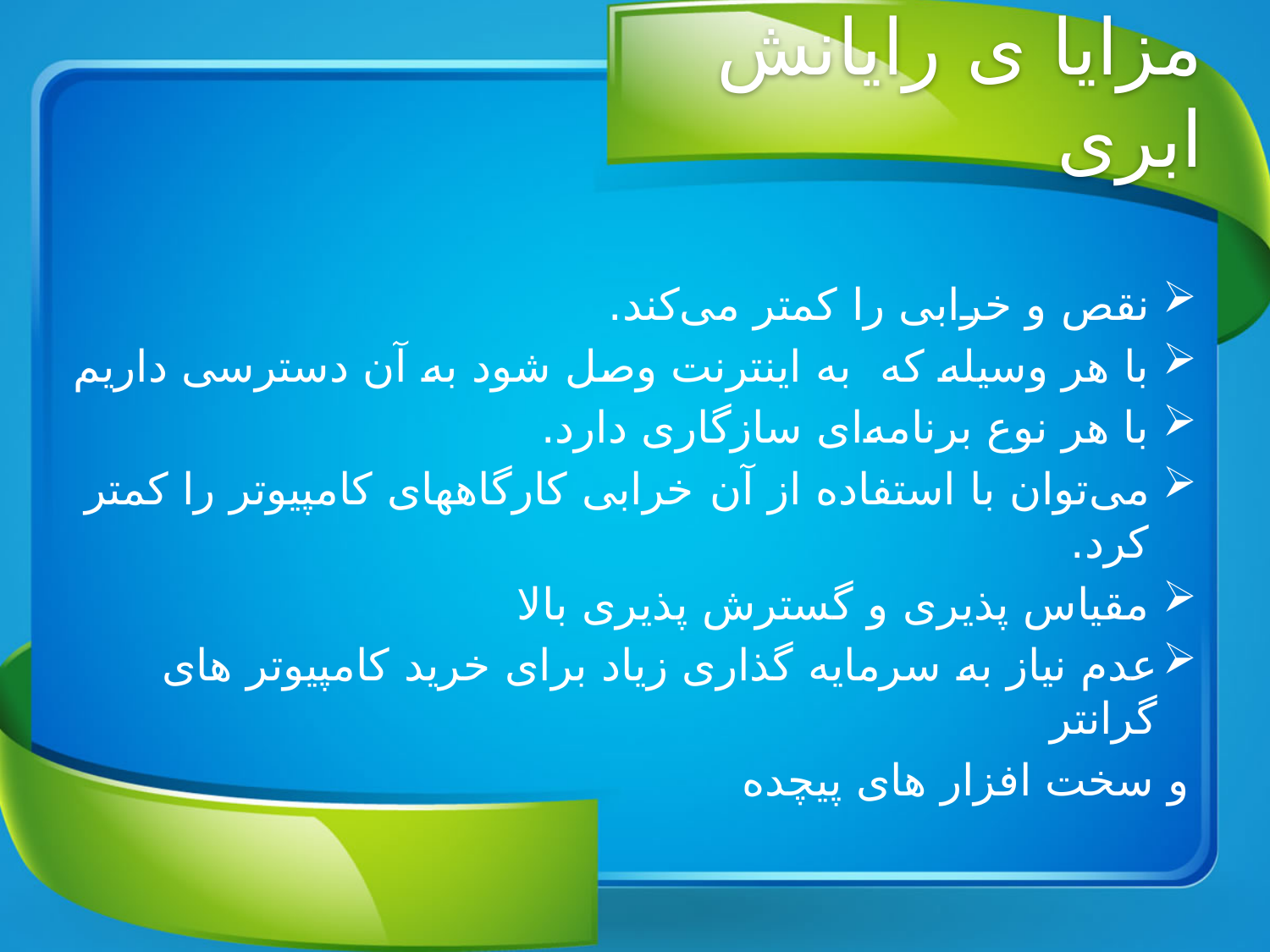

# مزایا ی رایانش ابری

نقص و خرابی را کمتر می‌کند.
با هر وسیله که  به اینترنت وصل شود به آن دسترسی داریم
با هر نوع برنامه‌ای سازگاری دارد.
می‌توان با استفاده از آن خرابی کارگاههای کامپیوتر را کمتر کرد.
مقیاس پذیری و گسترش پذیری بالا
عدم نیاز به سرمایه گذاری زیاد برای خرید کامپیوتر های گرانتر
و سخت افزار های پیچده